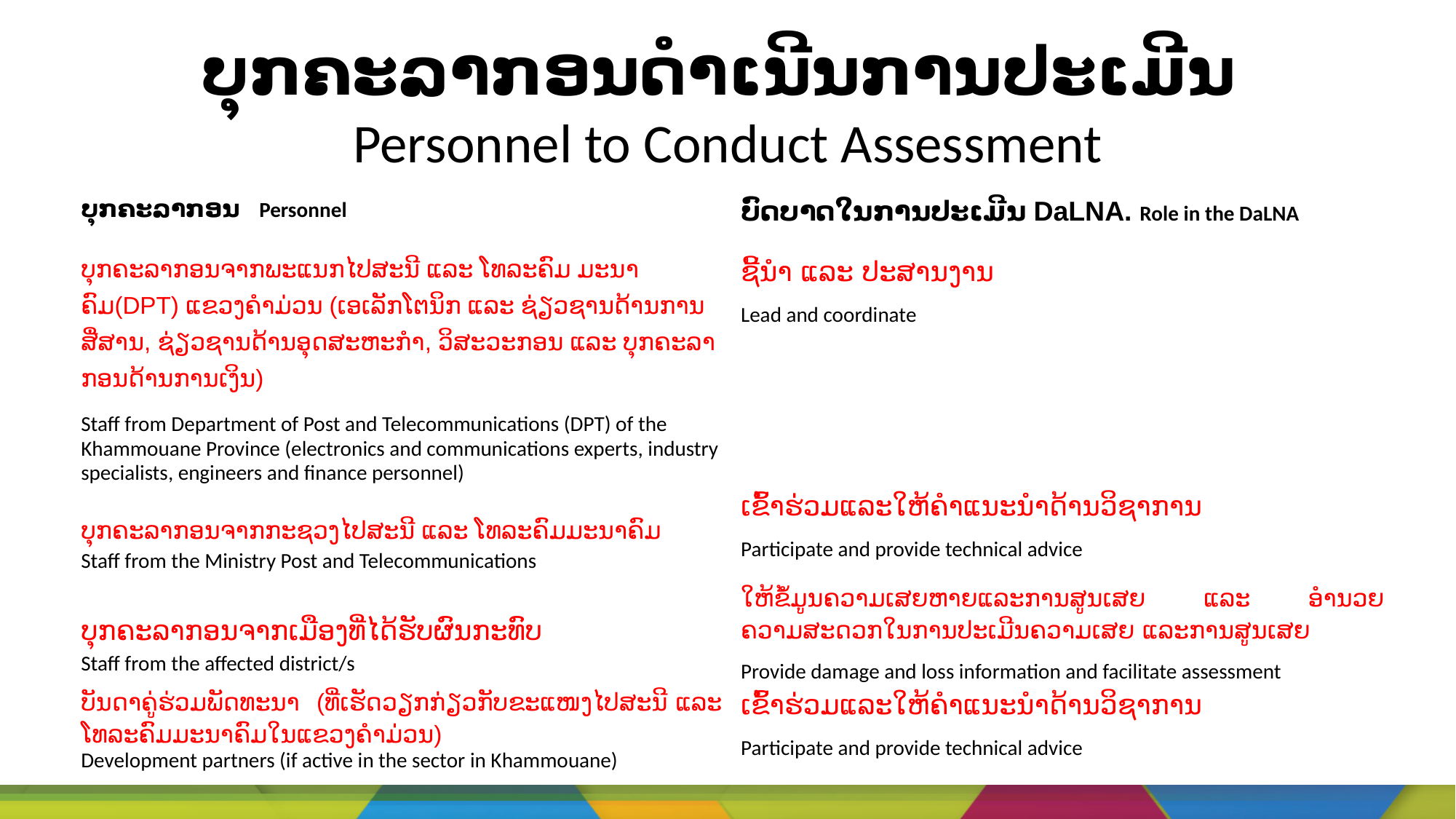

# ບຸກຄະລາກອນດໍາເນີນການປະເມີນ Personnel to Conduct Assessment
| ບຸກຄະລາກອນ Personnel | ບົດບາດໃນການປະເມີນ DaLNA. Role in the DaLNA |
| --- | --- |
| ບຸກຄະລາກອນຈາກພະແນກໄປສະນີ ແລະ ໂທລະຄົມ ມະນາຄົມ(DPT) ແຂວງຄຳມ່ວນ (ເອເລັກໂຕນິກ ແລະ ຊ່ຽວຊານດ້ານການສື່ສານ, ຊ່ຽວຊານດ້ານອຸດສະຫະກຳ, ວິສະວະກອນ ແລະ ບຸກຄະລາກອນດ້ານການເງິນ) Staff from Department of Post and Telecommunications (DPT) of the Khammouane Province (electronics and communications experts, industry specialists, engineers and finance personnel) | ຊີ້ນໍາ ແລະ ປະສານງານ Lead and coordinate |
| ບຸກຄະລາກອນຈາກກະຊວງໄປສະນີ ແລະ ໂທລະຄົມມະນາຄົມ Staff from the Ministry Post and Telecommunications | ເຂົ້າຮ່ວມແລະໃຫ້ຄໍາແນະນໍາດ້ານວິຊາການ Participate and provide technical advice |
| ບຸກຄະລາກອນຈາກເມືອງທີ່ໄດ້ຮັບຜົນກະທົບ Staff from the affected district/s | ໃຫ້ຂໍ້ມູນຄວາມເສຍຫາຍແລະການສູນເສຍ ແລະ ອໍານວຍຄວາມສະດວກ​ໃນການປະເມີນຄວາມ​ເສຍ ​ແລະ​ການ​ສູນ​ເສຍ Provide damage and loss information and facilitate assessment |
| ບັນດາຄູ່ຮ່ວມພັດທະນາ (ທີ່ເຮັດວຽກກ່ຽວກັບຂະແໜງໄປສະນີ ແລະ ໂທລະຄົມມະນາຄົມໃນແຂວງຄໍາມ່ວນ) Development partners (if active in the sector in Khammouane) | ເຂົ້າຮ່ວມແລະໃຫ້ຄໍາແນະນໍາດ້ານວິຊາການ Participate and provide technical advice |